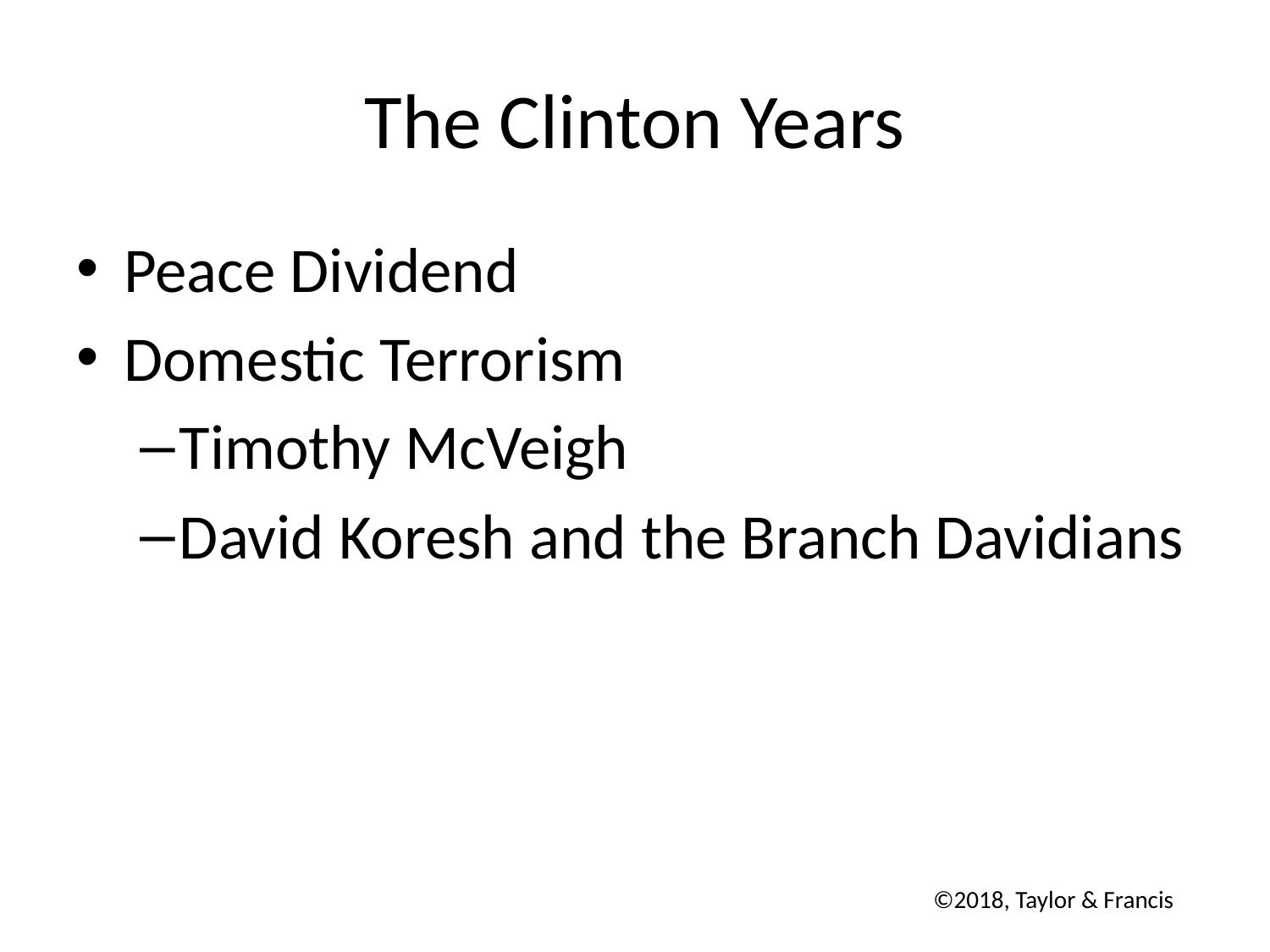

# The Clinton Years
Peace Dividend
Domestic Terrorism
Timothy McVeigh
David Koresh and the Branch Davidians
©2018, Taylor & Francis